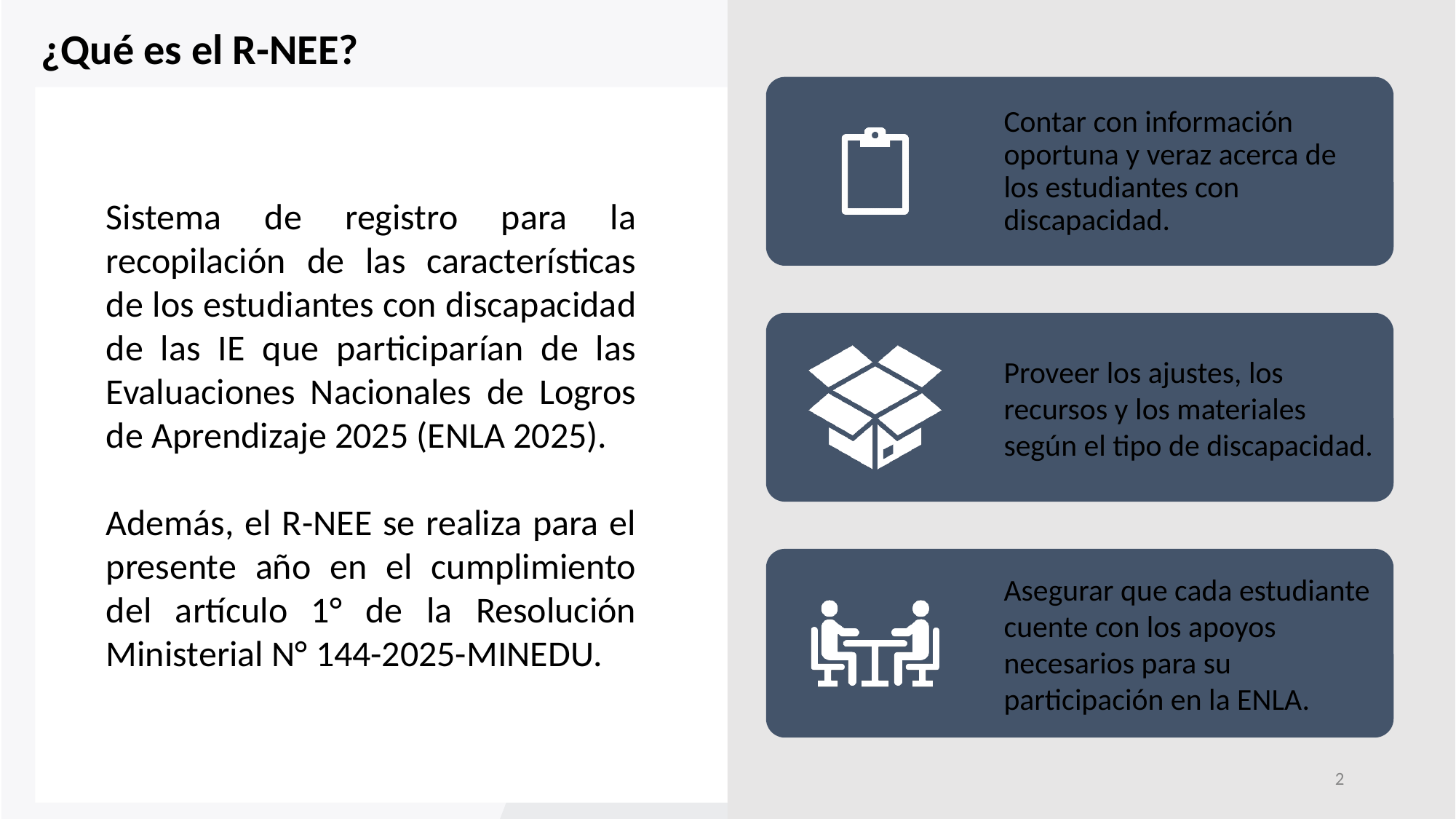

¿Qué es el R-NEE?

Contar con información oportuna y veraz acerca de los estudiantes con discapacidad.

Proveer los ajustes, los recursos y los materiales según el tipo de discapacidad.

Asegurar que cada estudiante cuente con los apoyos necesarios para su participación en la ENLA.

Sistema de registro para la recopilación de las características de los estudiantes con discapacidad de las IE que participarían de las Evaluaciones Nacionales de Logros de Aprendizaje 2025 (ENLA 2025).

Además, el R-NEE se realiza para el presente año en el cumplimiento del artículo 1° de la Resolución Ministerial N° 144-2025-MINEDU.
2